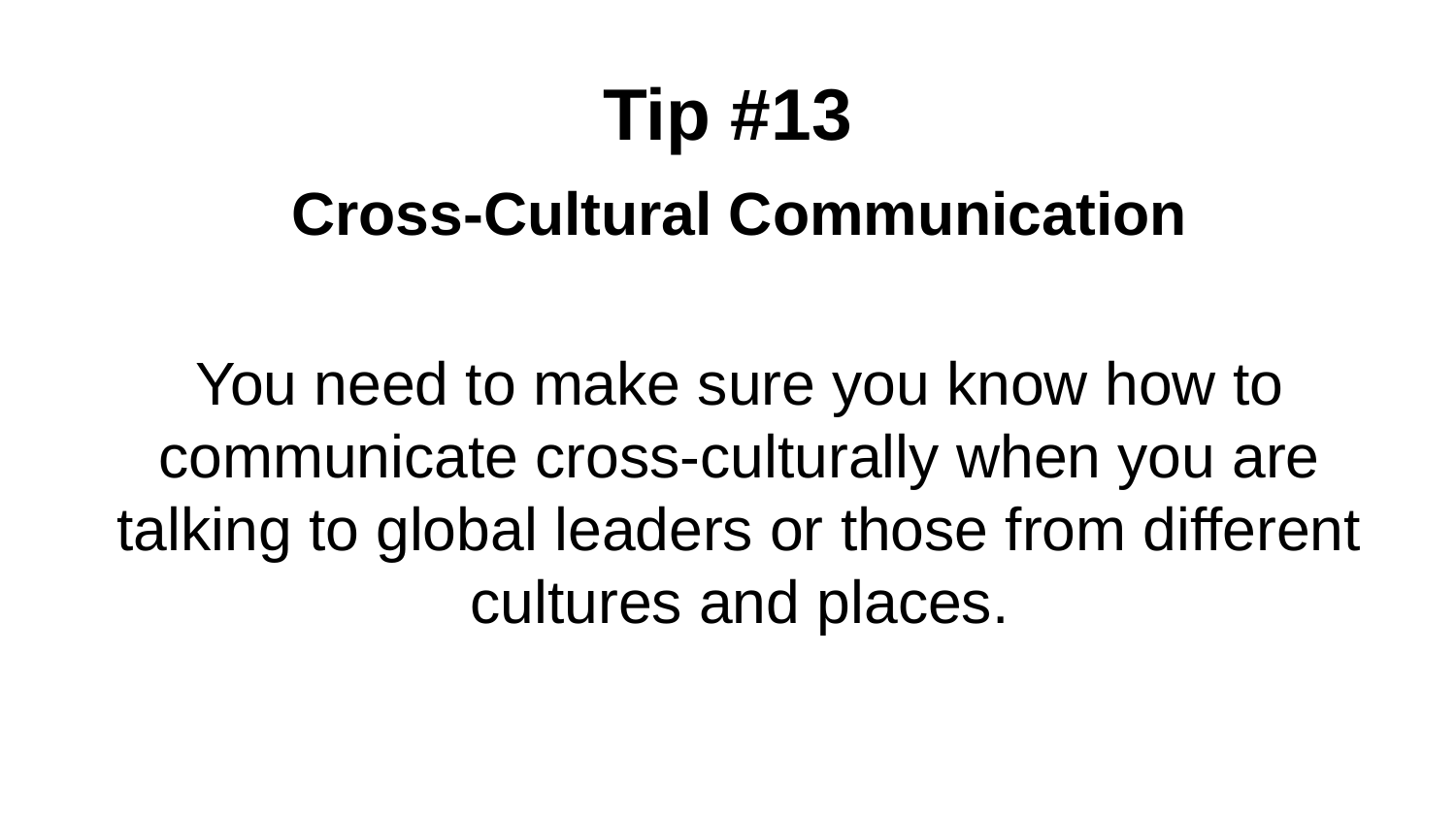

# Tip #13

Cross-Cultural Communication

You need to make sure you know how to communicate cross-culturally when you are talking to global leaders or those from different cultures and places.